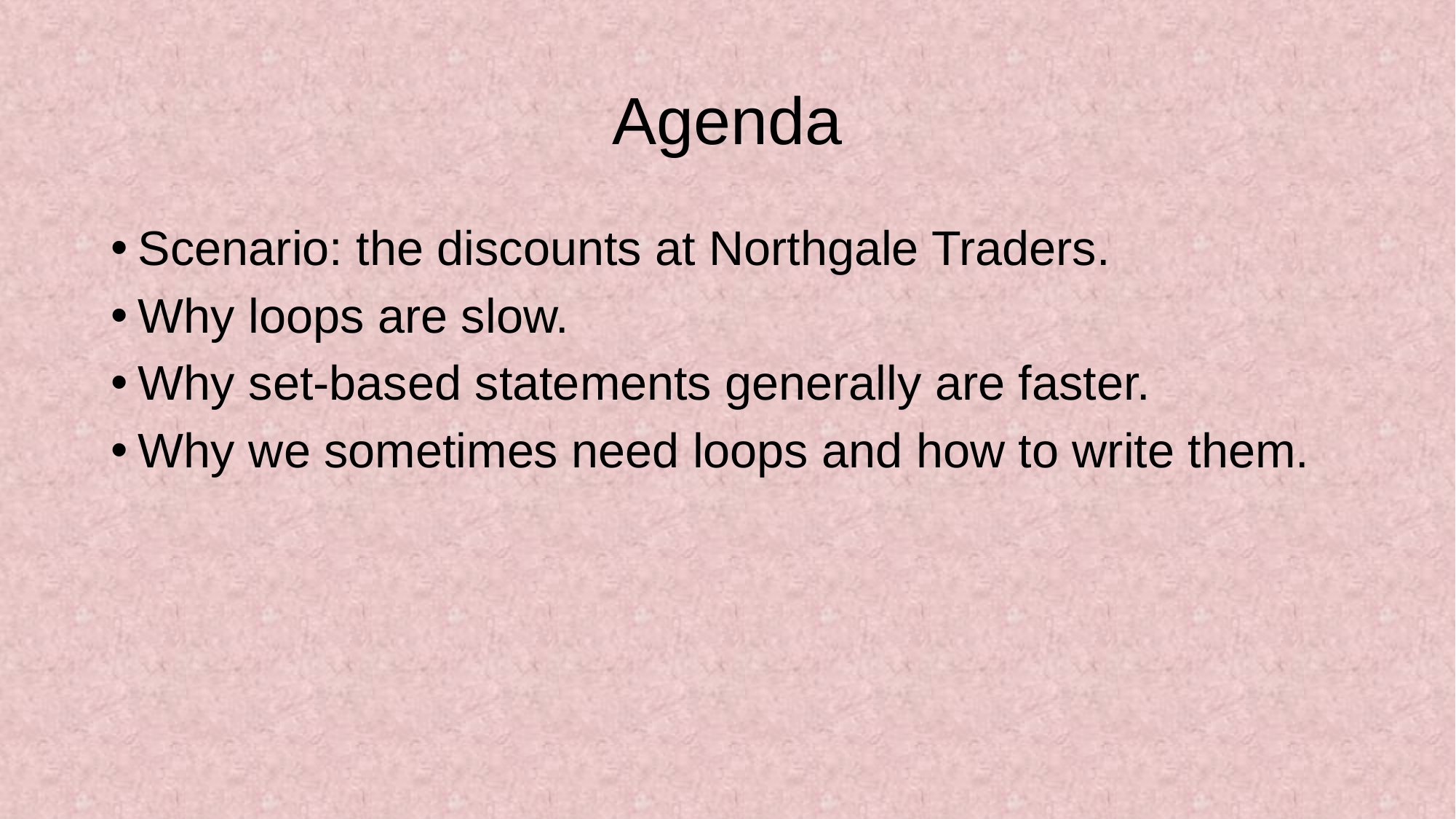

# Agenda
Scenario: the discounts at Northgale Traders.
Why loops are slow.
Why set-based statements generally are faster.
Why we sometimes need loops and how to write them.